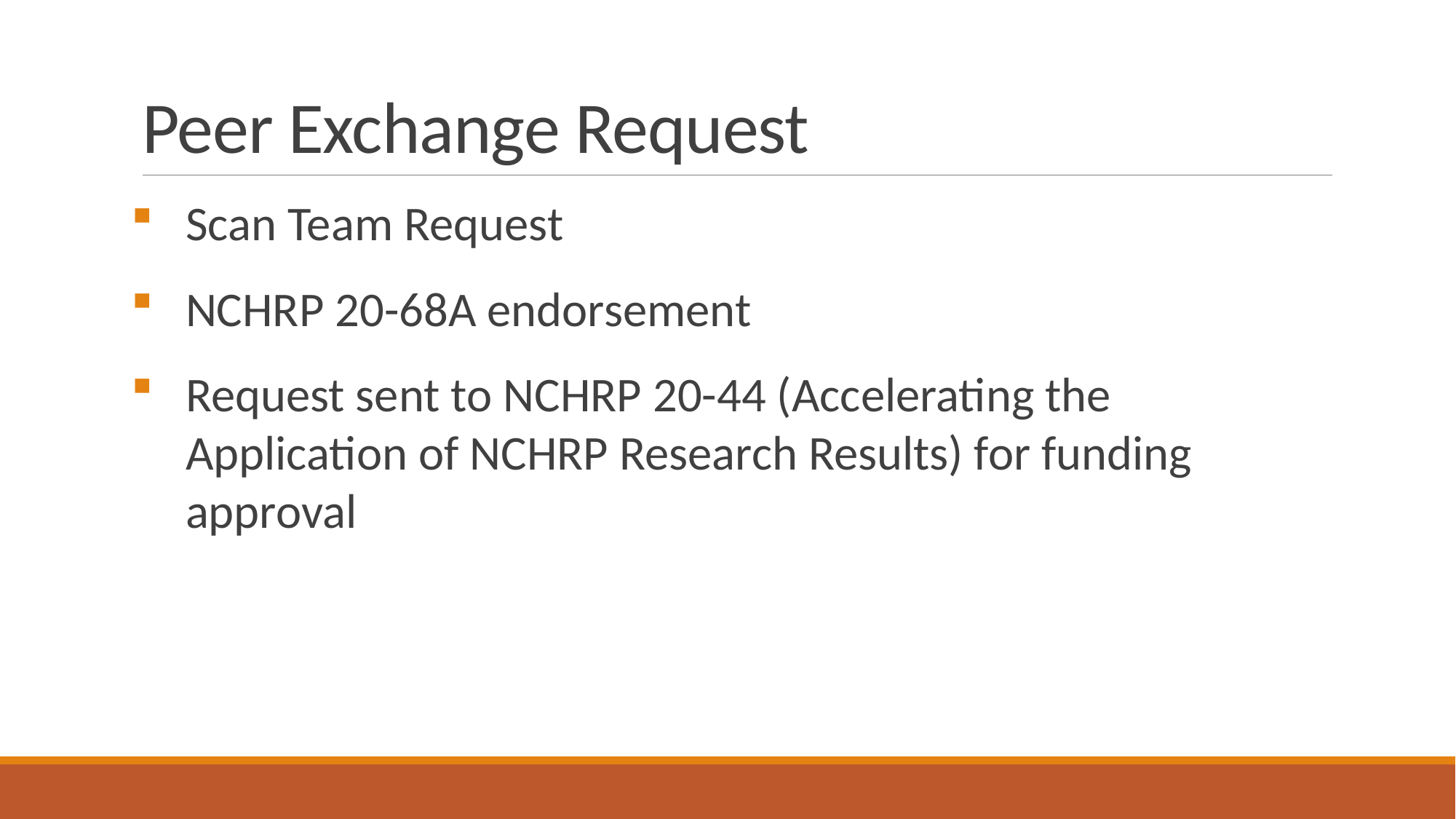

# Peer Exchange Request
Scan Team Request
NCHRP 20-68A endorsement
Request sent to NCHRP 20-44 (Accelerating the Application of NCHRP Research Results) for funding approval